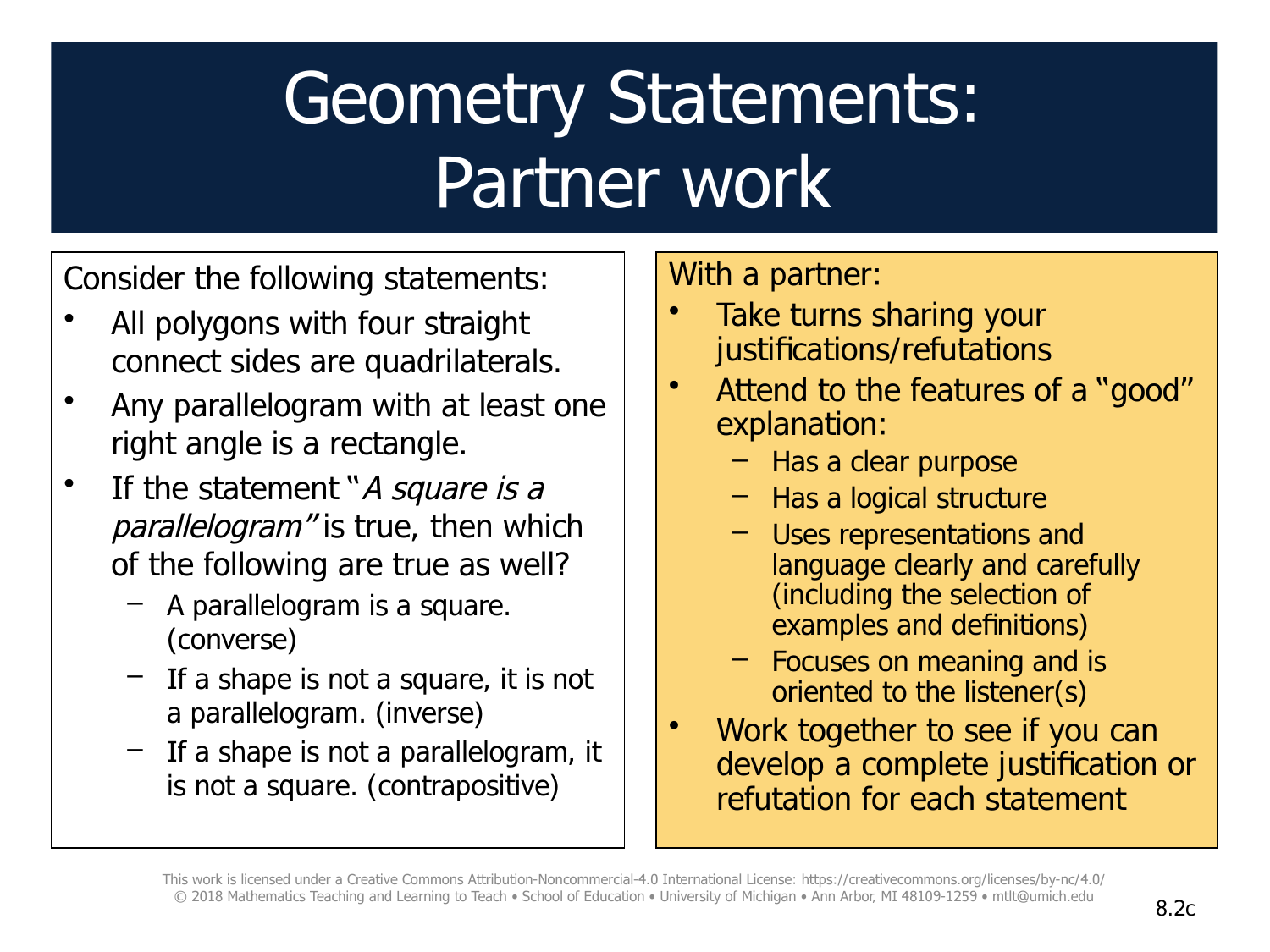

# Geometry Statements: Partner work
Consider the following statements:
All polygons with four straight connect sides are quadrilaterals.
Any parallelogram with at least one right angle is a rectangle.
If the statement “A square is a parallelogram” is true, then which of the following are true as well?
A parallelogram is a square. (converse)
If a shape is not a square, it is not a parallelogram. (inverse)
If a shape is not a parallelogram, it is not a square. (contrapositive)

With a partner:
Take turns sharing your justifications/refutations
Attend to the features of a “good” explanation:
Has a clear purpose
Has a logical structure
Uses representations and language clearly and carefully (including the selection of examples and definitions)
Focuses on meaning and is oriented to the listener(s)
Work together to see if you can develop a complete justification or refutation for each statement

This work is licensed under a Creative Commons Attribution-Noncommercial-4.0 International License: https://creativecommons.org/licenses/by-nc/4.0/
© 2018 Mathematics Teaching and Learning to Teach • School of Education • University of Michigan • Ann Arbor, MI 48109-1259 • mtlt@umich.edu
8.2c